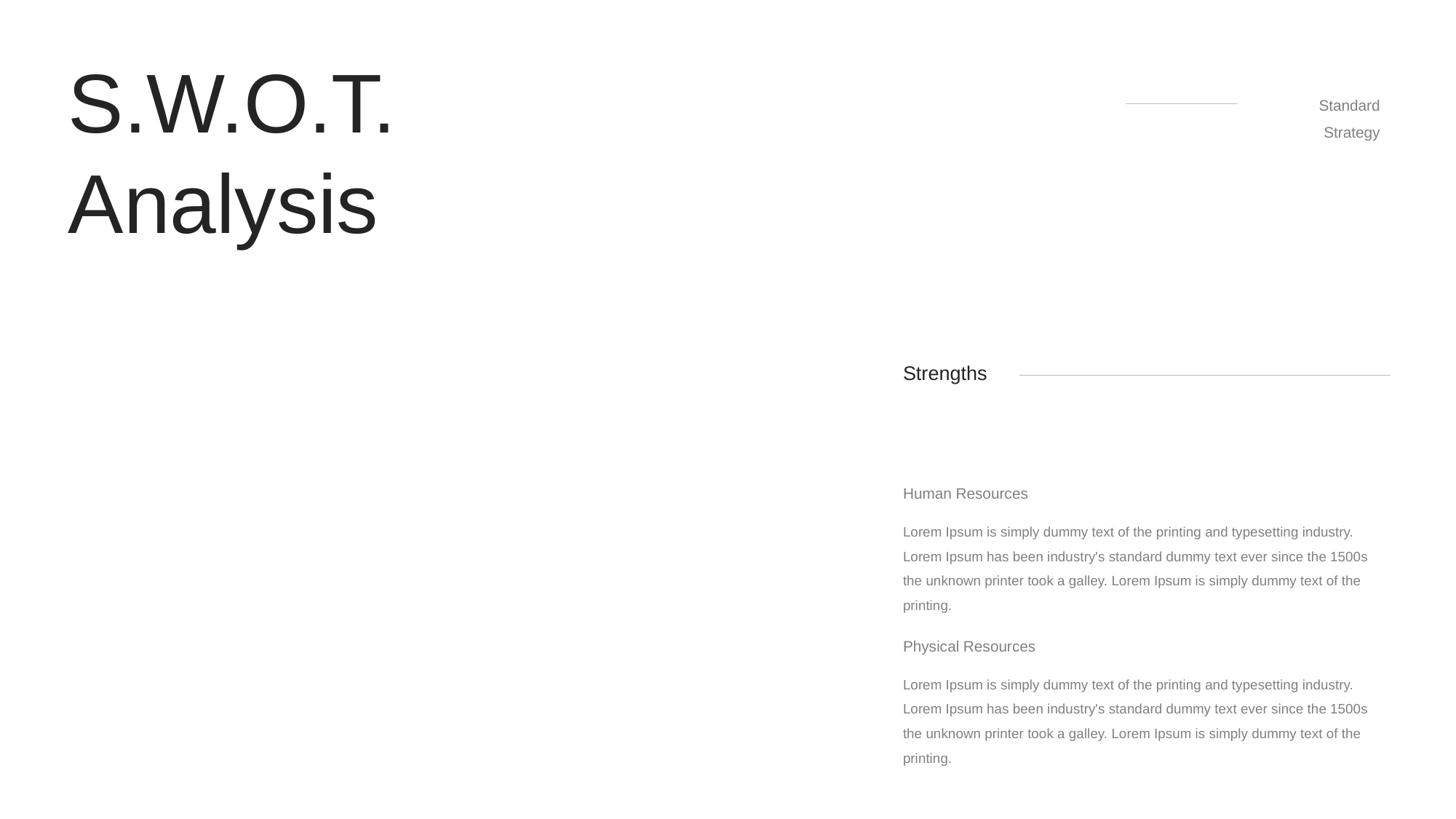

S.W.O.T. Analysis
Standard Strategy

Strengths
Human Resources
Lorem Ipsum is simply dummy text of the printing and typesetting industry. Lorem Ipsum has been industry's standard dummy text ever since the 1500s the unknown printer took a galley. Lorem Ipsum is simply dummy text of the printing.
Physical Resources
Lorem Ipsum is simply dummy text of the printing and typesetting industry. Lorem Ipsum has been industry's standard dummy text ever since the 1500s the unknown printer took a galley. Lorem Ipsum is simply dummy text of the printing.